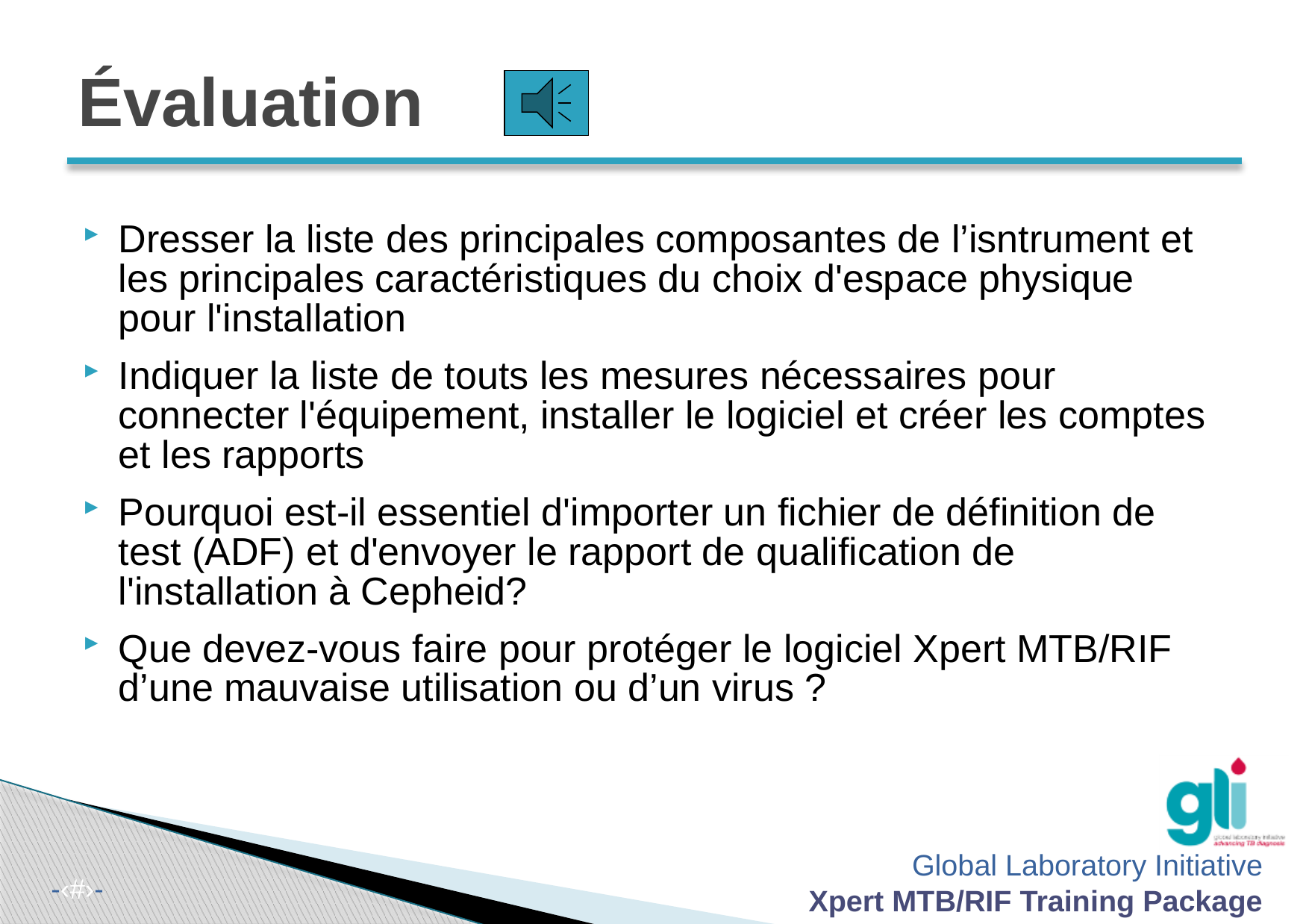

# Évaluation

Dresser la liste des principales composantes de l’isntrument et les principales caractéristiques du choix d'espace physique pour l'installation
Indiquer la liste de touts les mesures nécessaires pour connecter l'équipement, installer le logiciel et créer les comptes et les rapports
Pourquoi est-il essentiel d'importer un fichier de définition de test (ADF) et d'envoyer le rapport de qualification de l'installation à Cepheid?
Que devez-vous faire pour protéger le logiciel Xpert MTB/RIF d’une mauvaise utilisation ou d’un virus ?